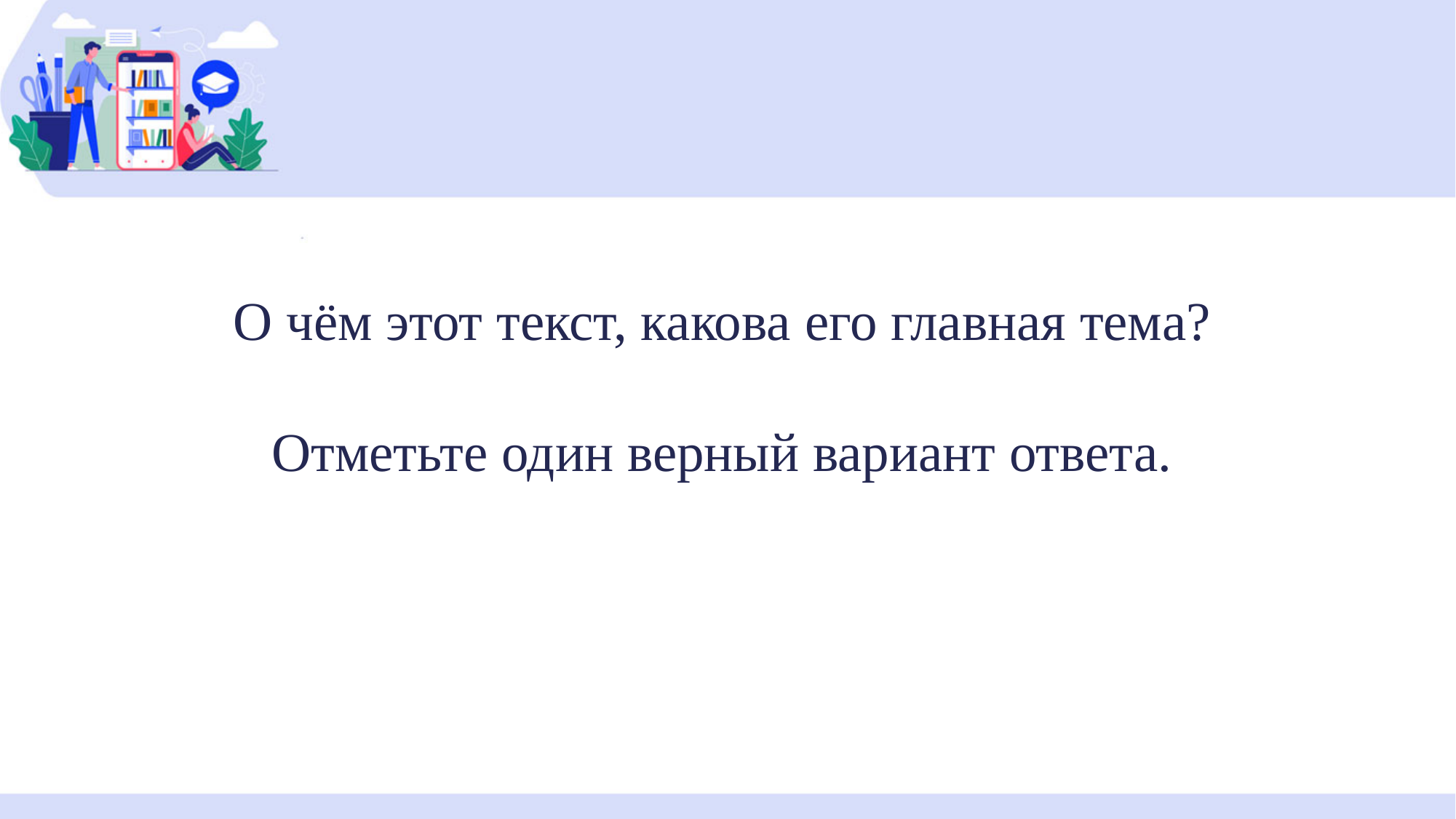

О чём этот текст, какова его главная тема?

Отметьте один верный вариант ответа.